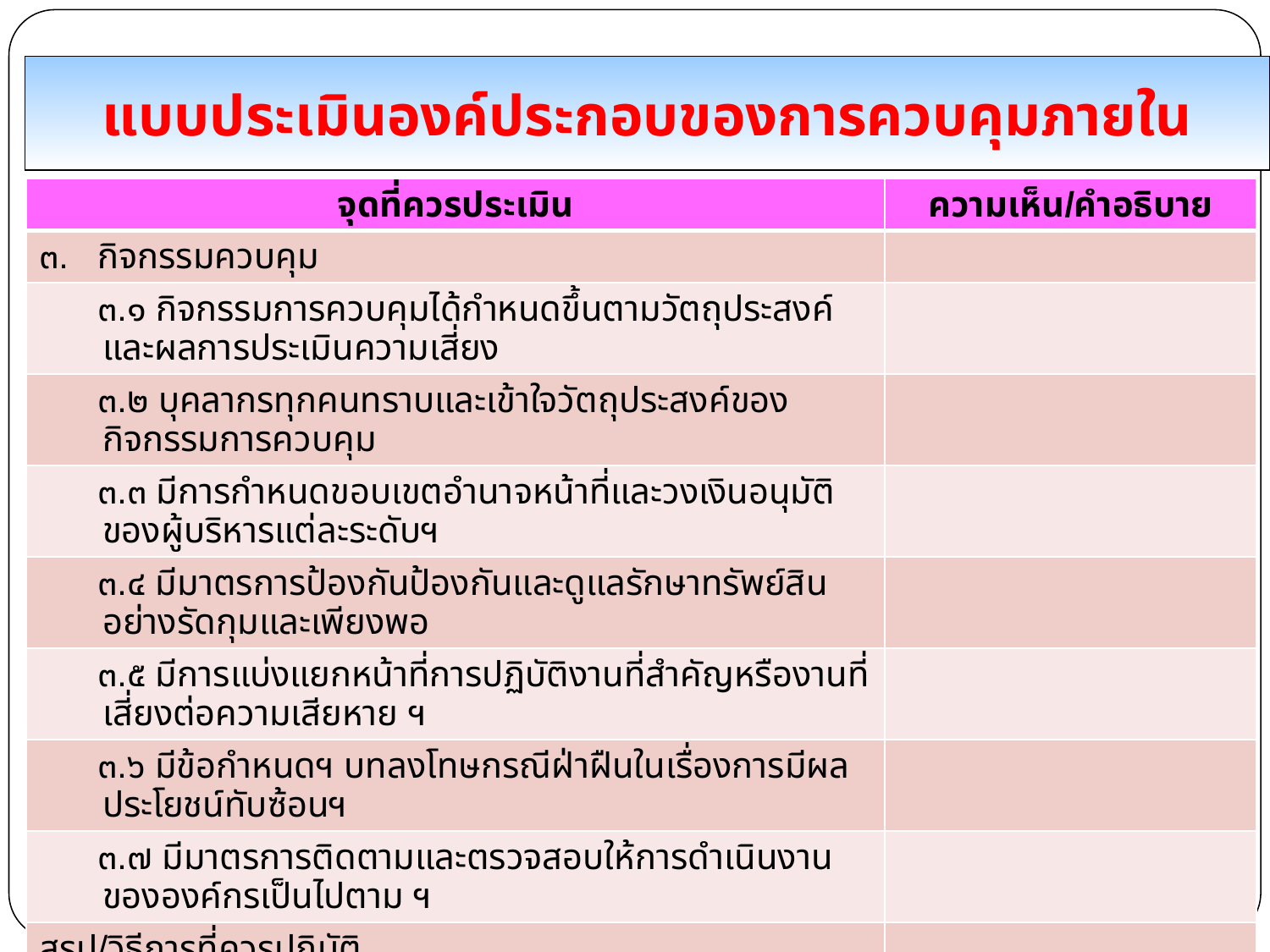

แบบประเมินองค์ประกอบของการควบคุมภายใน
| จุดที่ควรประเมิน | ความเห็น/คำอธิบาย |
| --- | --- |
| ๓. กิจกรรมควบคุม |  |
| ๓.๑ กิจกรรมการควบคุมได้กำหนดขึ้นตามวัตถุประสงค์และผลการประเมินความเสี่ยง |  |
| ๓.๒ บุคลากรทุกคนทราบและเข้าใจวัตถุประสงค์ของกิจกรรมการควบคุม |  |
| ๓.๓ มีการกำหนดขอบเขตอำนาจหน้าที่และวงเงินอนุมัติของผู้บริหารแต่ละระดับฯ |  |
| ๓.๔ มีมาตรการป้องกันป้องกันและดูแลรักษาทรัพย์สินอย่างรัดกุมและเพียงพอ |  |
| ๓.๕ มีการแบ่งแยกหน้าที่การปฏิบัติงานที่สำคัญหรืองานที่เสี่ยงต่อความเสียหาย ฯ |  |
| ๓.๖ มีข้อกำหนดฯ บทลงโทษกรณีฝ่าฝืนในเรื่องการมีผลประโยชน์ทับซ้อนฯ |  |
| ๓.๗ มีมาตรการติดตามและตรวจสอบให้การดำเนินงานขององค์กรเป็นไปตาม ฯ |  |
| สรุป/วิธีการที่ควรปฏิบัติ ............................................................................................................ ............................................................................................................ |  |
| ชื่อผู้ประเมิน..................................................... ตำแหน่ง........................................................... วันที่................./......................../..................... |  |